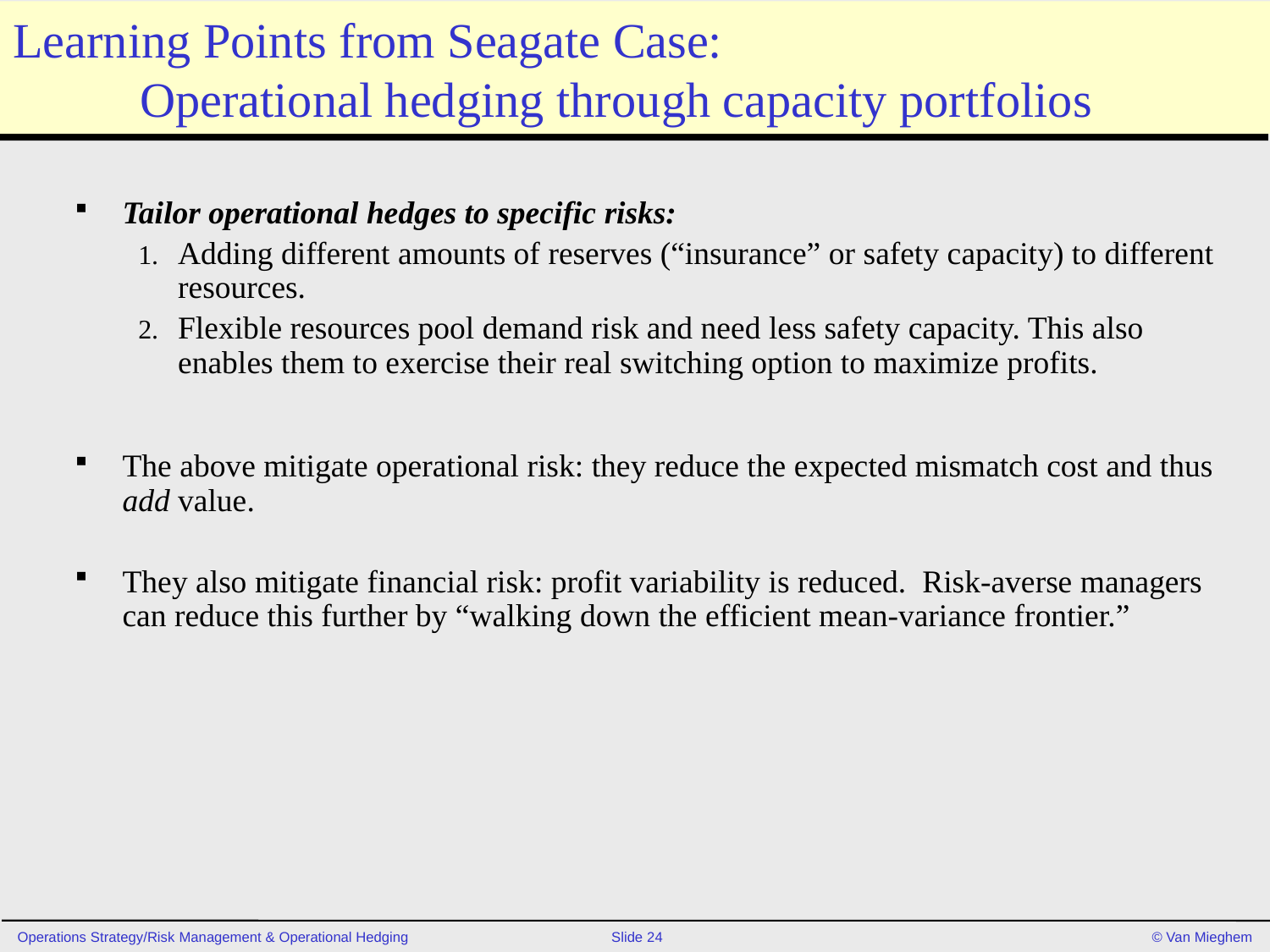

# Learning Points from Seagate Case: Operational hedging through capacity portfolios

Tailor operational hedges to specific risks:
Adding different amounts of reserves (“insurance” or safety capacity) to different resources.
Flexible resources pool demand risk and need less safety capacity. This also enables them to exercise their real switching option to maximize profits.

The above mitigate operational risk: they reduce the expected mismatch cost and thus add value.

They also mitigate financial risk: profit variability is reduced.  Risk-averse managers can reduce this further by “walking down the efficient mean-variance frontier.”